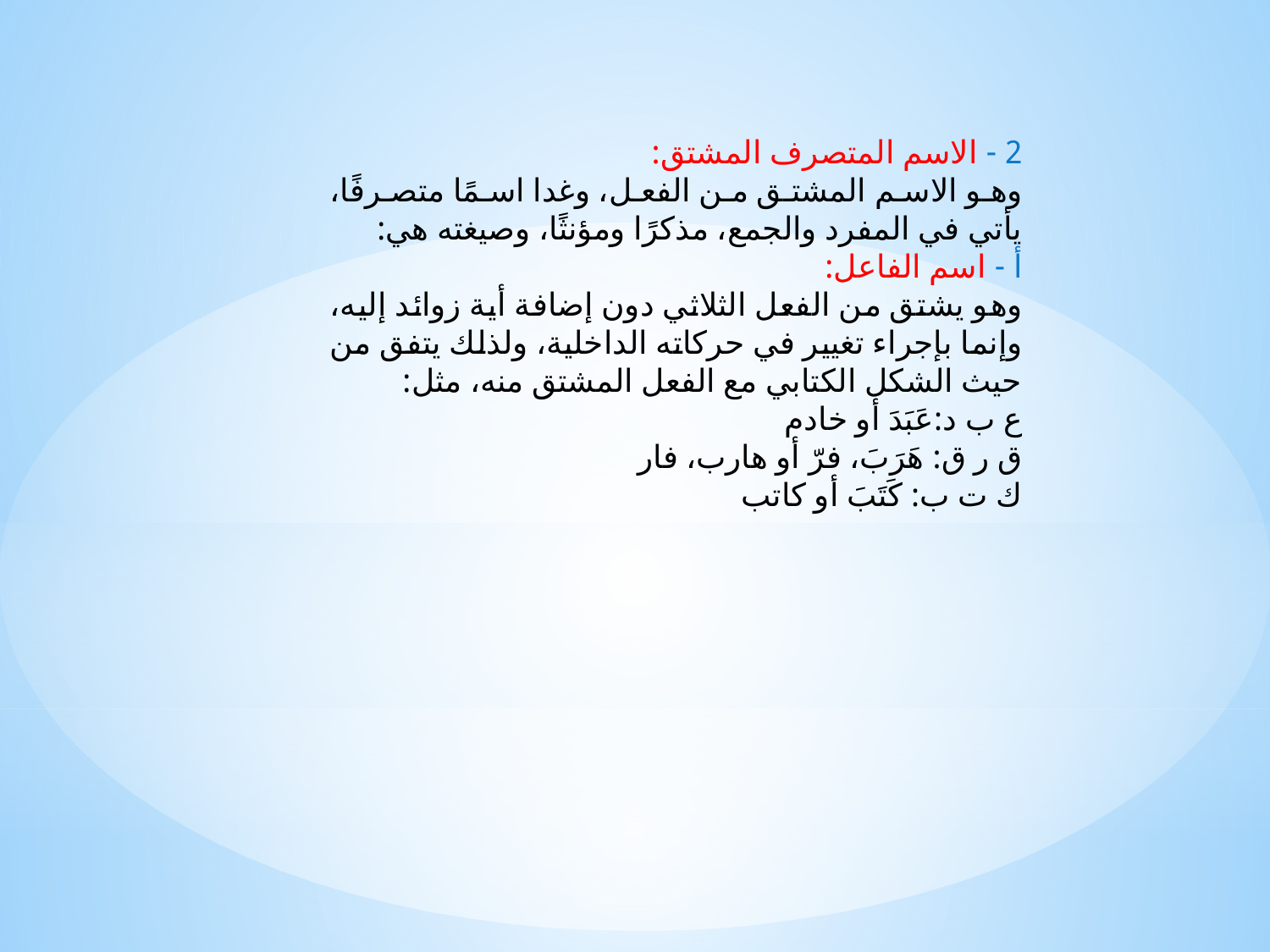

2 - الاسم المتصرف المشتق:
وهو الاسم المشتق من الفعل، وغدا اسمًا متصرفًا، يأتي في المفرد والجمع، مذكرًا ومؤنثًا، وصيغته هي:
أ - اسم الفاعل:
وهو يشتق من الفعل الثلاثي دون إضافة أية زوائد إليه، وإنما بإجراء تغيير في حركاته الداخلية، ولذلك يتفق من حيث الشكل الكتابي مع الفعل المشتق منه، مثل:
ع ب د:	عَبَدَ أو خادم
ق ر ق: هَرَبَ، فرّ أو هارب، فار
ك ت ب: كَتَبَ أو كاتب